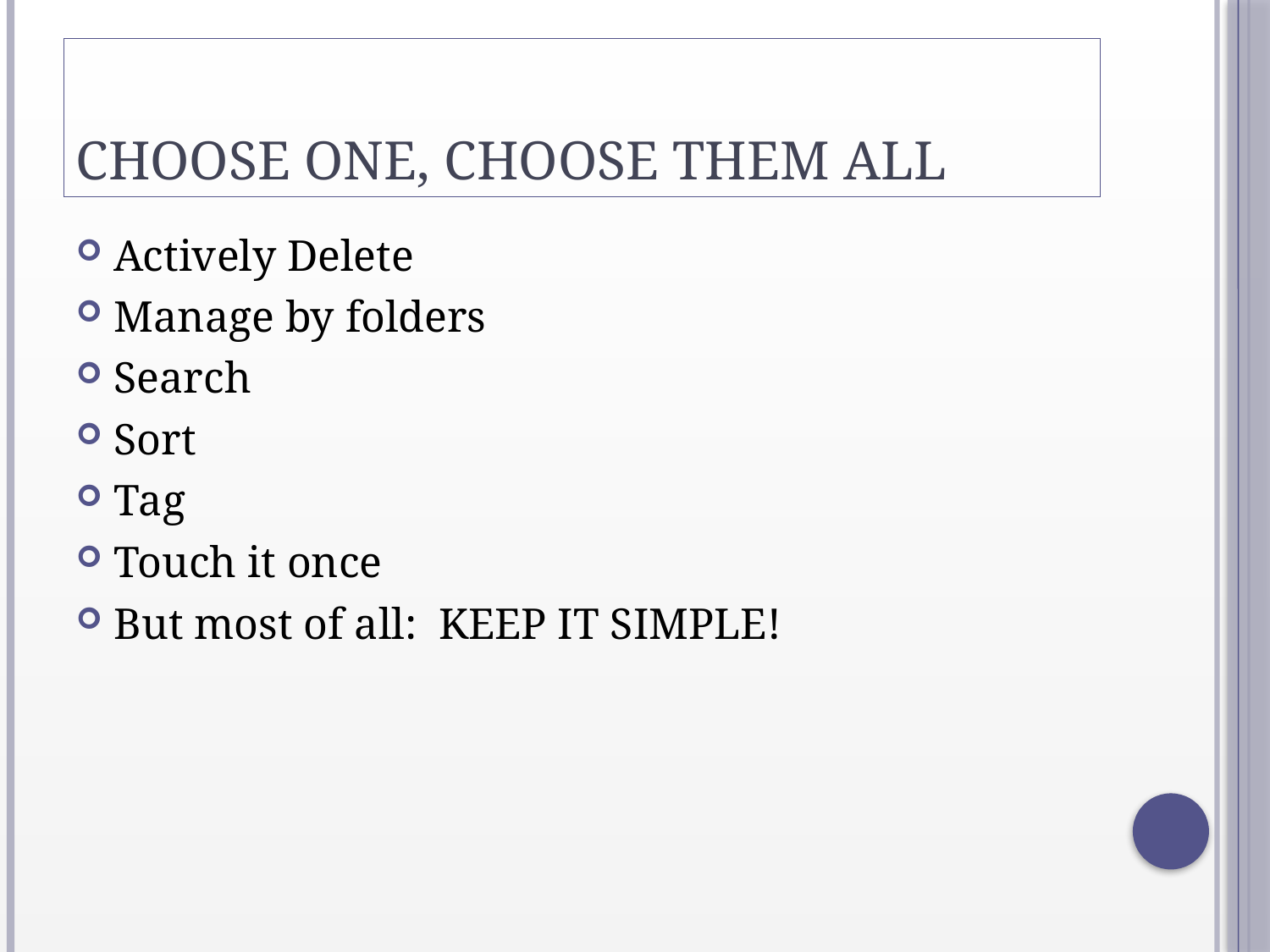

# Choose one, choose them all
Actively Delete
Manage by folders
Search
Sort
Tag
Touch it once
But most of all:  KEEP IT SIMPLE!